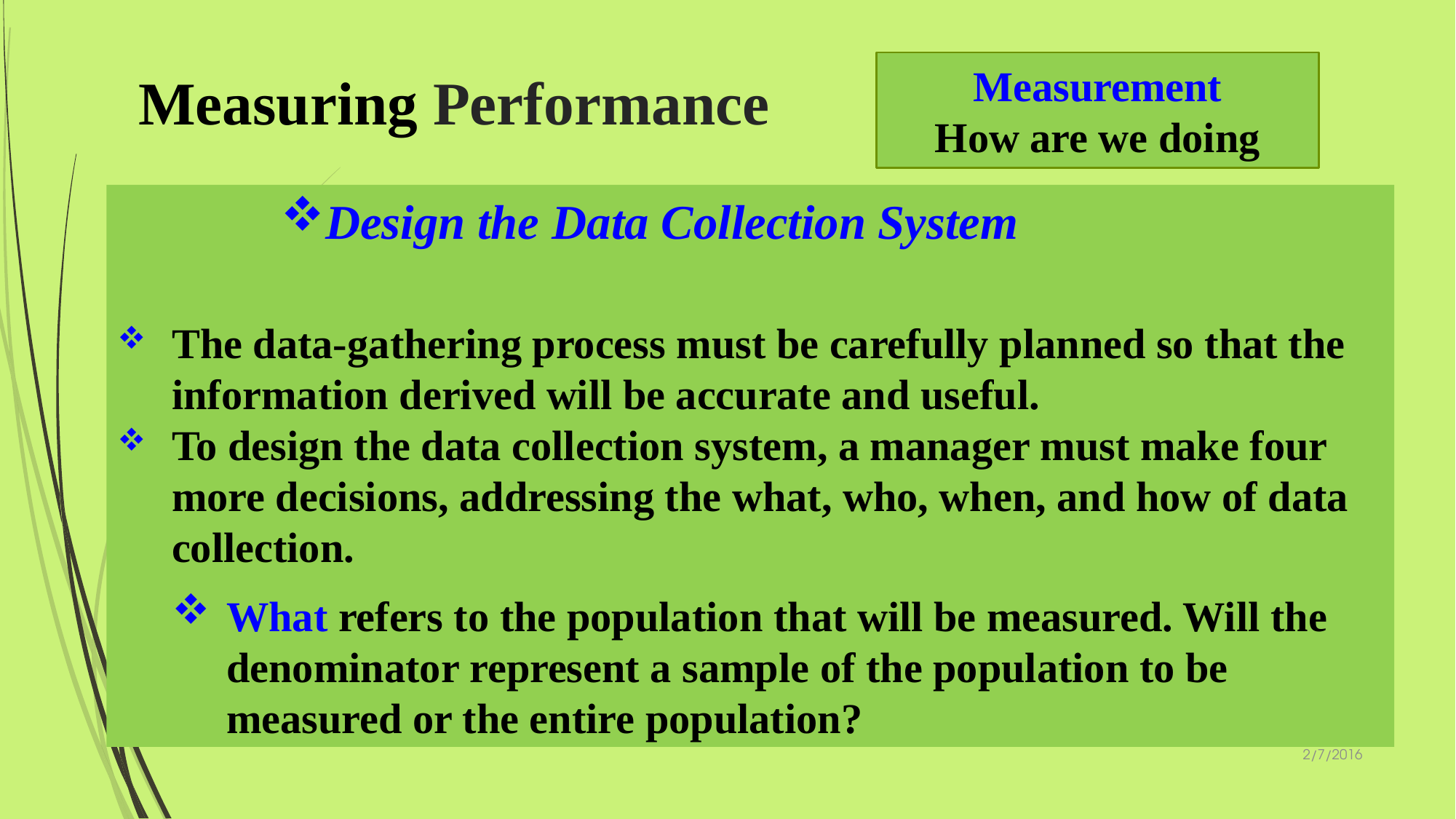

# Measuring Performance
Measurement
How are we doing

Design the Data Collection System

The data-gathering process must be carefully planned so that the information derived will be accurate and useful.
To design the data collection system, a manager must make four more decisions, addressing the what, who, when, and how of data collection.
What refers to the population that will be measured. Will the denominator represent a sample of the population to be measured or the entire population?
2/7/2016
Mohammed Alnaif Ph.D.